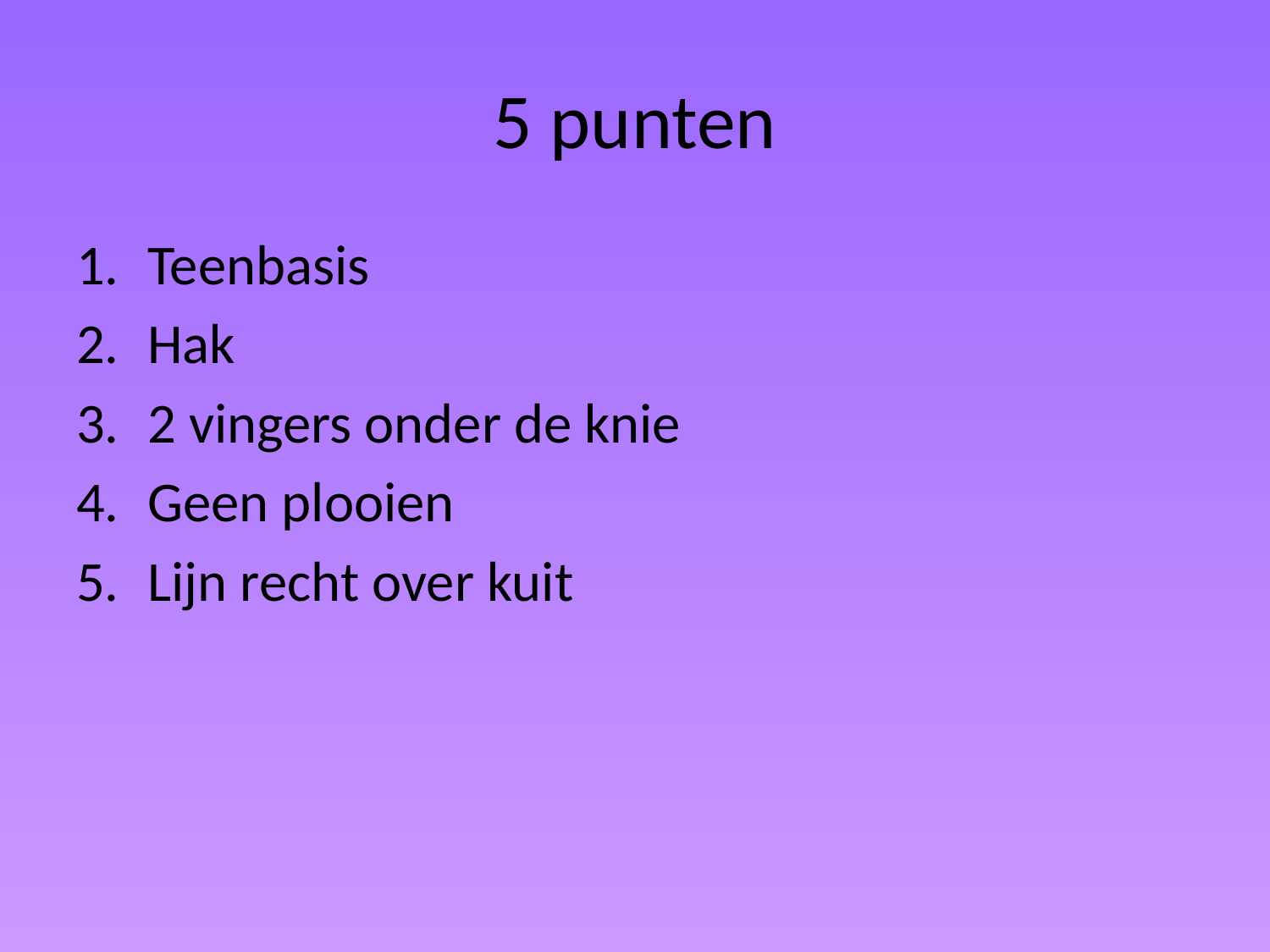

# 5 punten
Teenbasis
Hak
2 vingers onder de knie
Geen plooien
Lijn recht over kuit